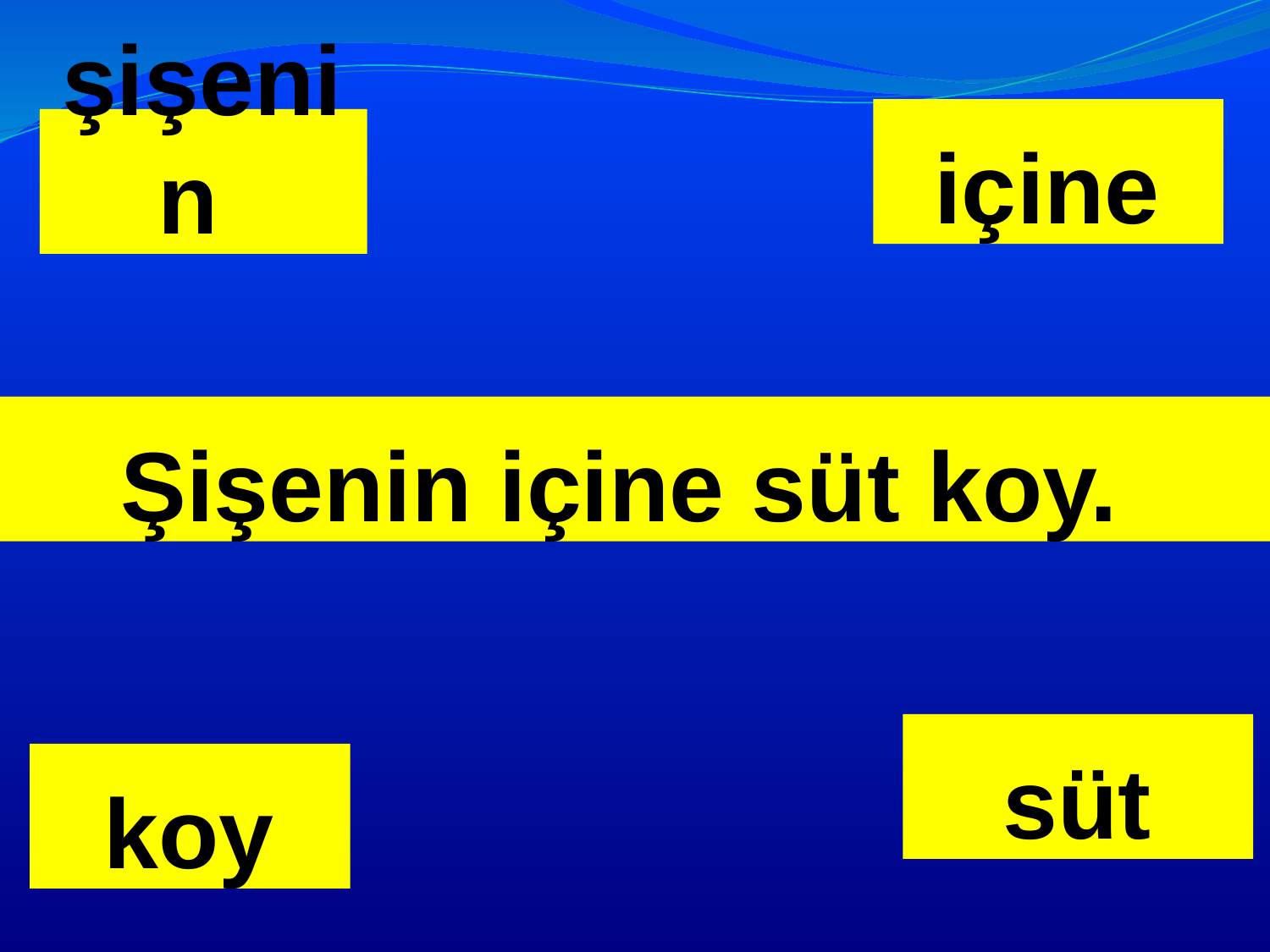

içine
# şişenin
Şişenin içine süt koy.
süt
koy